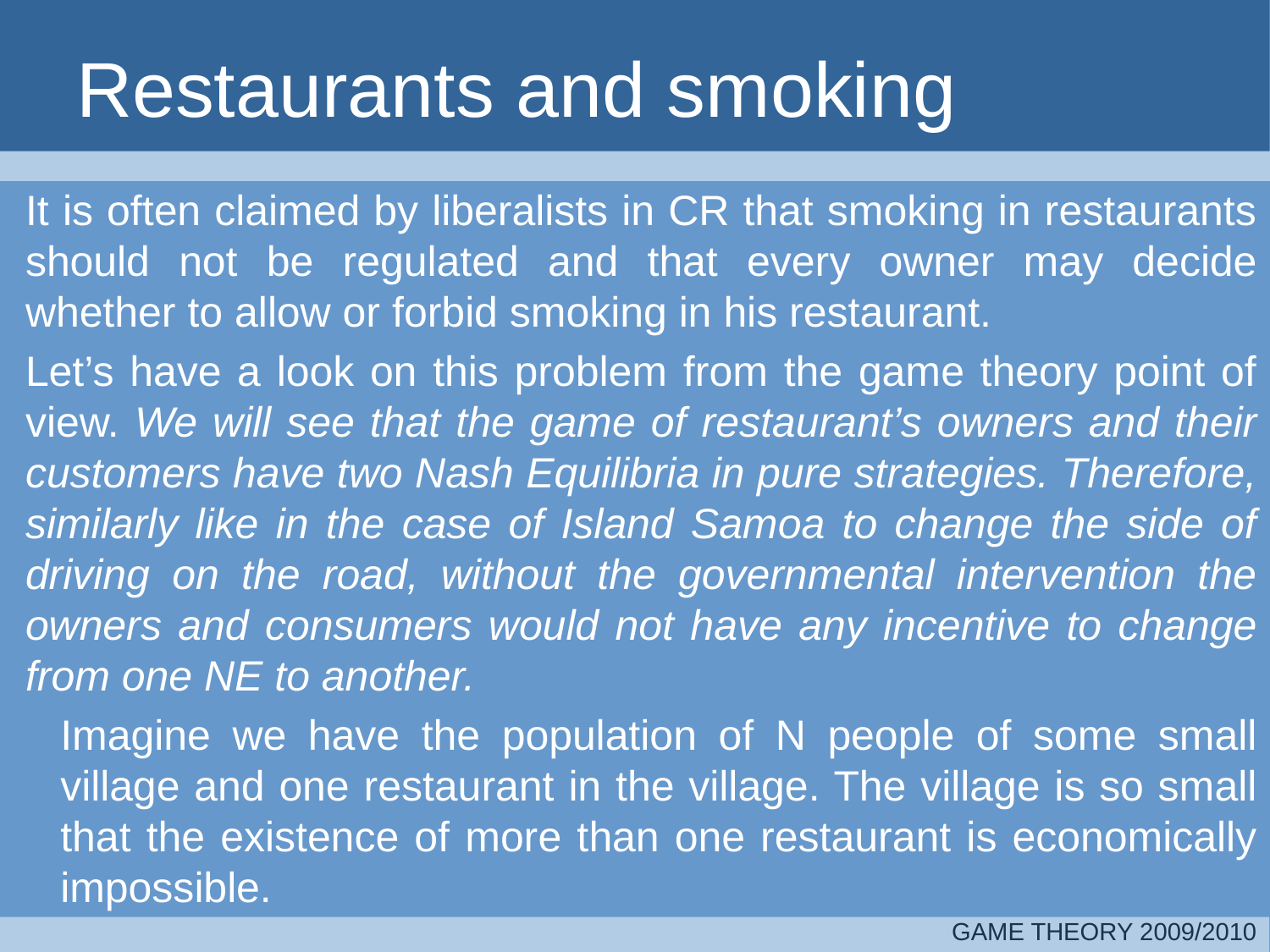

# Restaurants and smoking
	It is often claimed by liberalists in CR that smoking in restaurants should not be regulated and that every owner may decide whether to allow or forbid smoking in his restaurant.
	Let’s have a look on this problem from the game theory point of view. We will see that the game of restaurant’s owners and their customers have two Nash Equilibria in pure strategies. Therefore, similarly like in the case of Island Samoa to change the side of driving on the road, without the governmental intervention the owners and consumers would not have any incentive to change from one NE to another.
	Imagine we have the population of N people of some small village and one restaurant in the village. The village is so small that the existence of more than one restaurant is economically impossible.
GAME THEORY 2009/2010